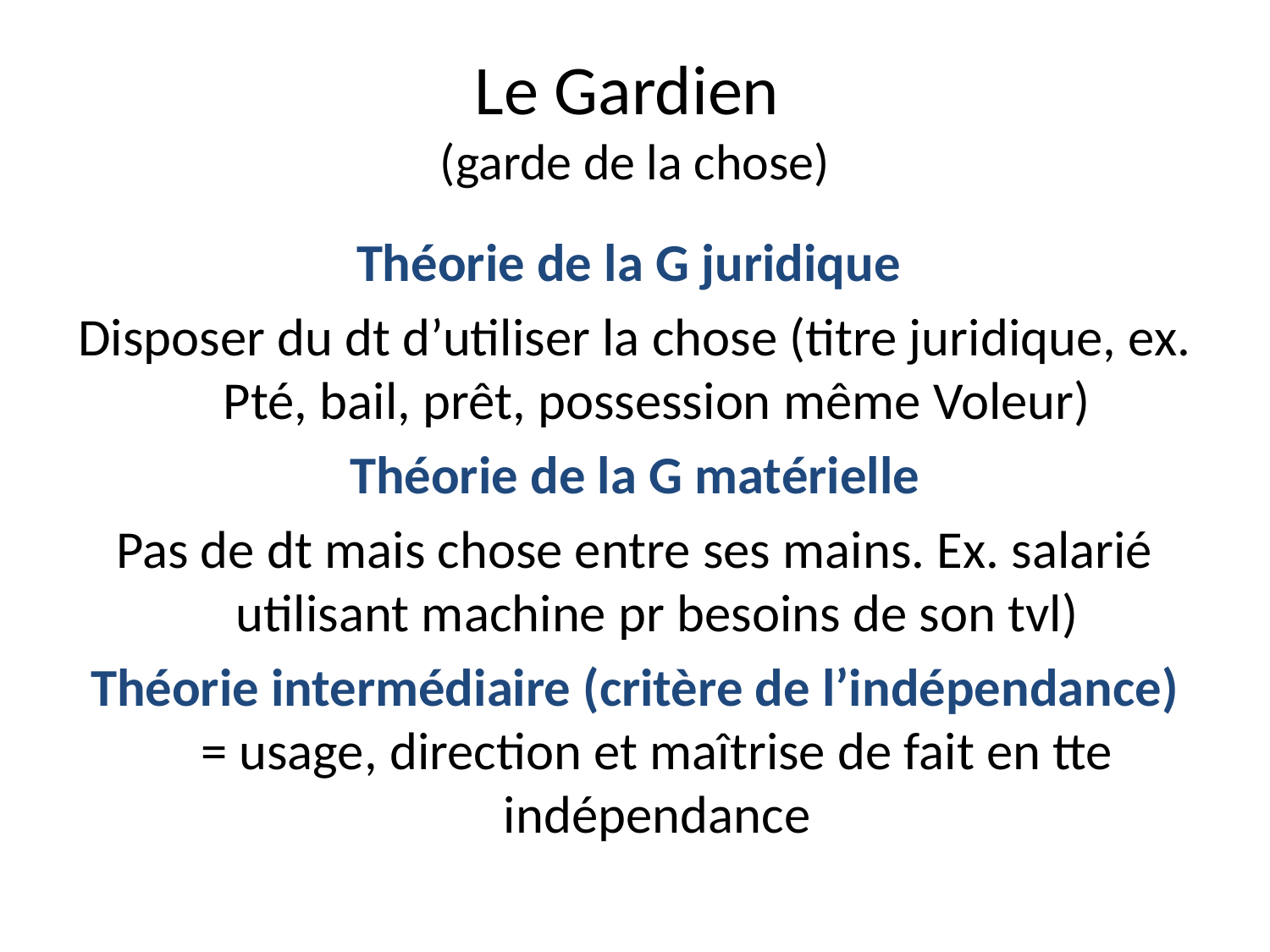

# Le Gardien (garde de la chose)
Théorie de la G juridique
Disposer du dt d’utiliser la chose (titre juridique, ex. Pté, bail, prêt, possession même Voleur)
Théorie de la G matérielle
Pas de dt mais chose entre ses mains. Ex. salarié utilisant machine pr besoins de son tvl)
Théorie intermédiaire (critère de l’indépendance) = usage, direction et maîtrise de fait en tte indépendance